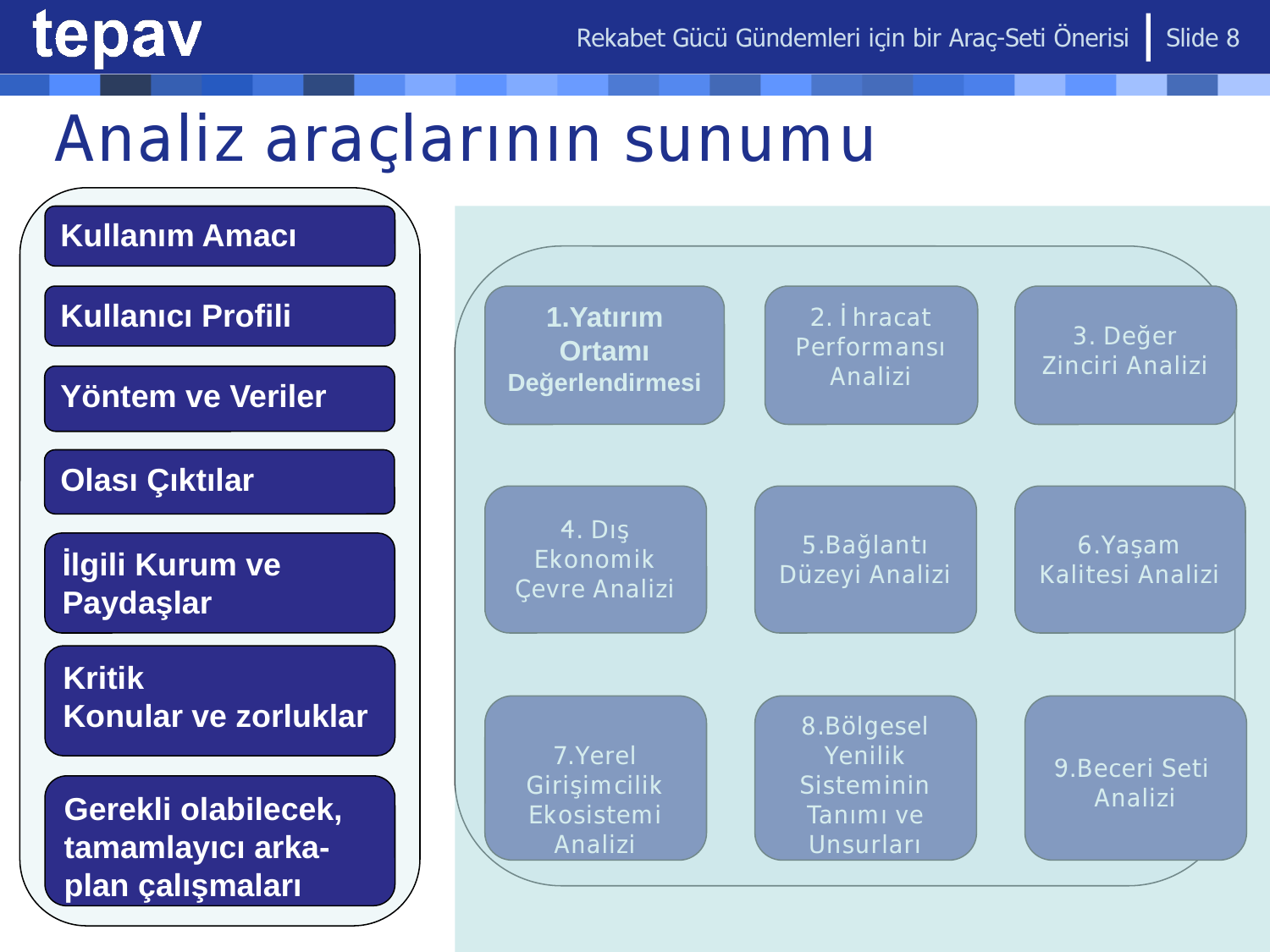

Rekabet Gücü Gündemleri için bir Araç-Seti Önerisi
Slide 8
# Analiz araçlarının sunumu

Kullanım Amacı

1.Yatırım Ortamı Değerlendirmesi

2. İhracat Performansı Analizi

3. Değer Zinciri Analizi

Kullanıcı Profili
Yöntem ve Veriler
Olası Çıktılar

4. Dış Ekonomik Çevre Analizi

5.Bağlantı Düzeyi Analizi

6.Yaşam Kalitesi Analizi
İlgili Kurum ve Paydaşlar
Kritik
Konular ve zorluklar

7.Yerel Girişimcilik Ekosistemi Analizi
8.Bölgesel Yenilik Sisteminin Tanımı ve Unsurları

9.Beceri Seti
Analizi
Gerekli olabilecek, tamamlayıcı arka-plan çalışmaları